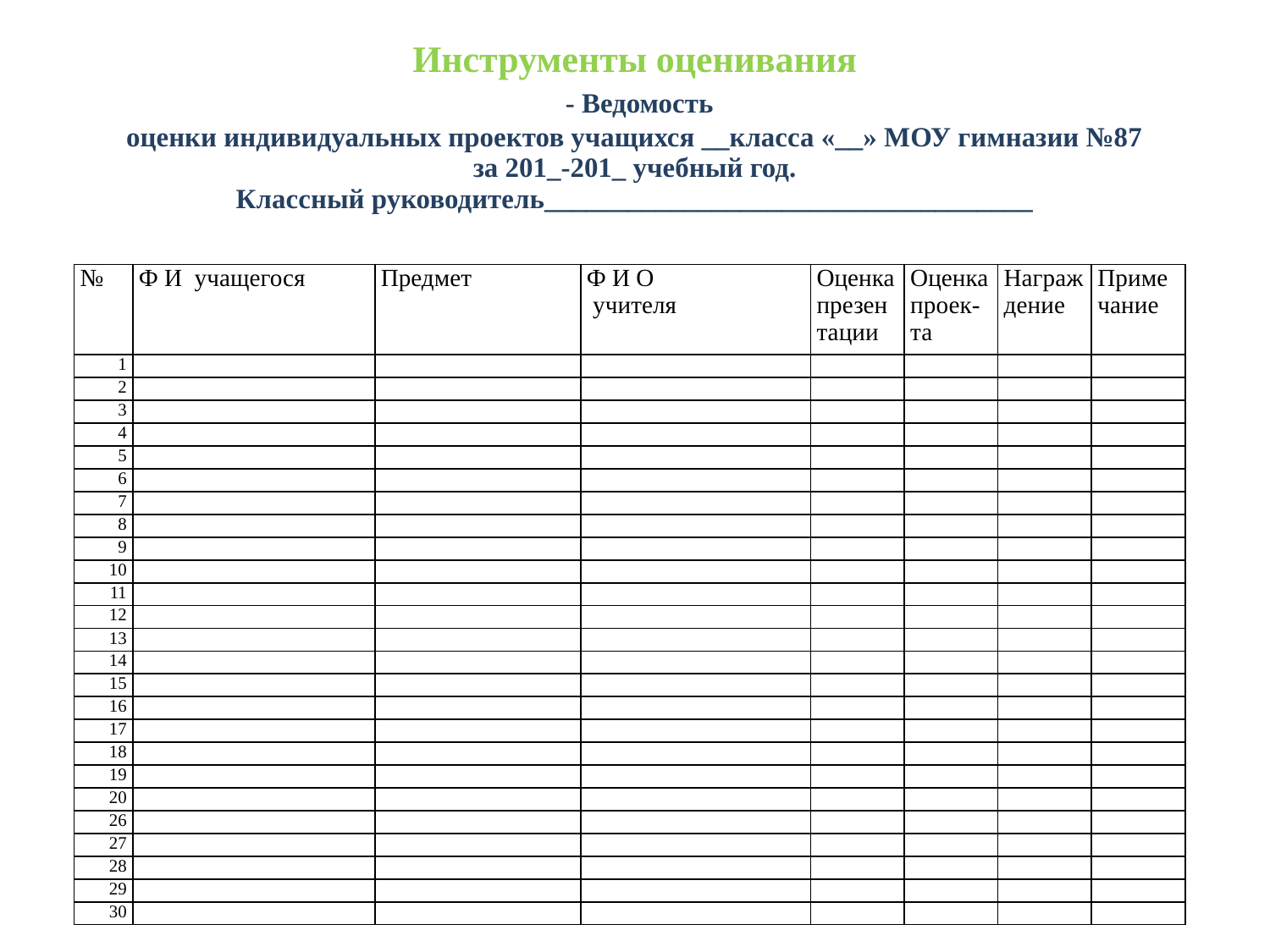

# Инструменты оценивания - Ведомость оценки индивидуальных проектов учащихся __класса «__» МОУ гимназии №87 за 201_-201_ учебный год. Классный руководитель___________________________________
| № | Ф И учащегося | Предмет | Ф И О учителя | Оценка презентации | Оценка проек-та | Награждение | Примечание |
| --- | --- | --- | --- | --- | --- | --- | --- |
| 1 |  |  |  |  |  |  |  |
| 2 |  |  |  |  |  |  |  |
| 3 |  |  |  |  |  |  |  |
| 4 |  |  |  |  |  |  |  |
| 5 |  |  |  |  |  |  |  |
| 6 |  |  |  |  |  |  |  |
| 7 |  |  |  |  |  |  |  |
| 8 |  |  |  |  |  |  |  |
| 9 |  |  |  |  |  |  |  |
| 10 |  |  |  |  |  |  |  |
| 11 |  |  |  |  |  |  |  |
| 12 |  |  |  |  |  |  |  |
| 13 |  |  |  |  |  |  |  |
| 14 |  |  |  |  |  |  |  |
| 15 |  |  |  |  |  |  |  |
| 16 |  |  |  |  |  |  |  |
| 17 |  |  |  |  |  |  |  |
| 18 |  |  |  |  |  |  |  |
| 19 |  |  |  |  |  |  |  |
| 20 |  |  |  |  |  |  |  |
| 26 |  |  |  |  |  |  |  |
| 27 |  |  |  |  |  |  |  |
| 28 |  |  |  |  |  |  |  |
| 29 |  |  |  |  |  |  |  |
| 30 |  |  |  |  |  |  |  |